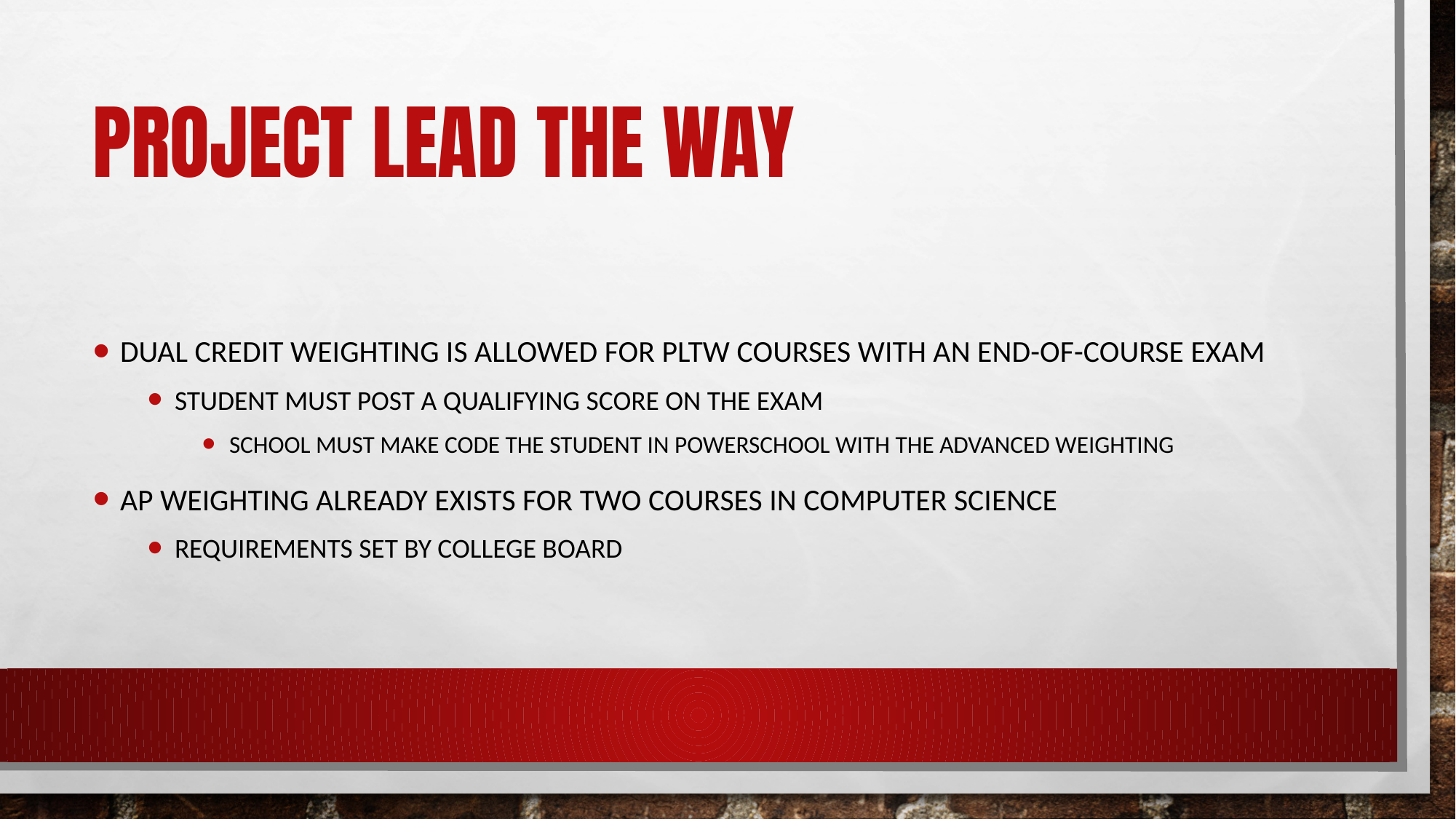

# Project Lead the way
Dual credit weighting is allowed for PLTW Courses with an end-of-course exam
Student must post a qualifying score on the exam
School must make code the student in powerschool with the advanced weighting
AP weighting already exists for two courses in Computer Science
Requirements set by college board